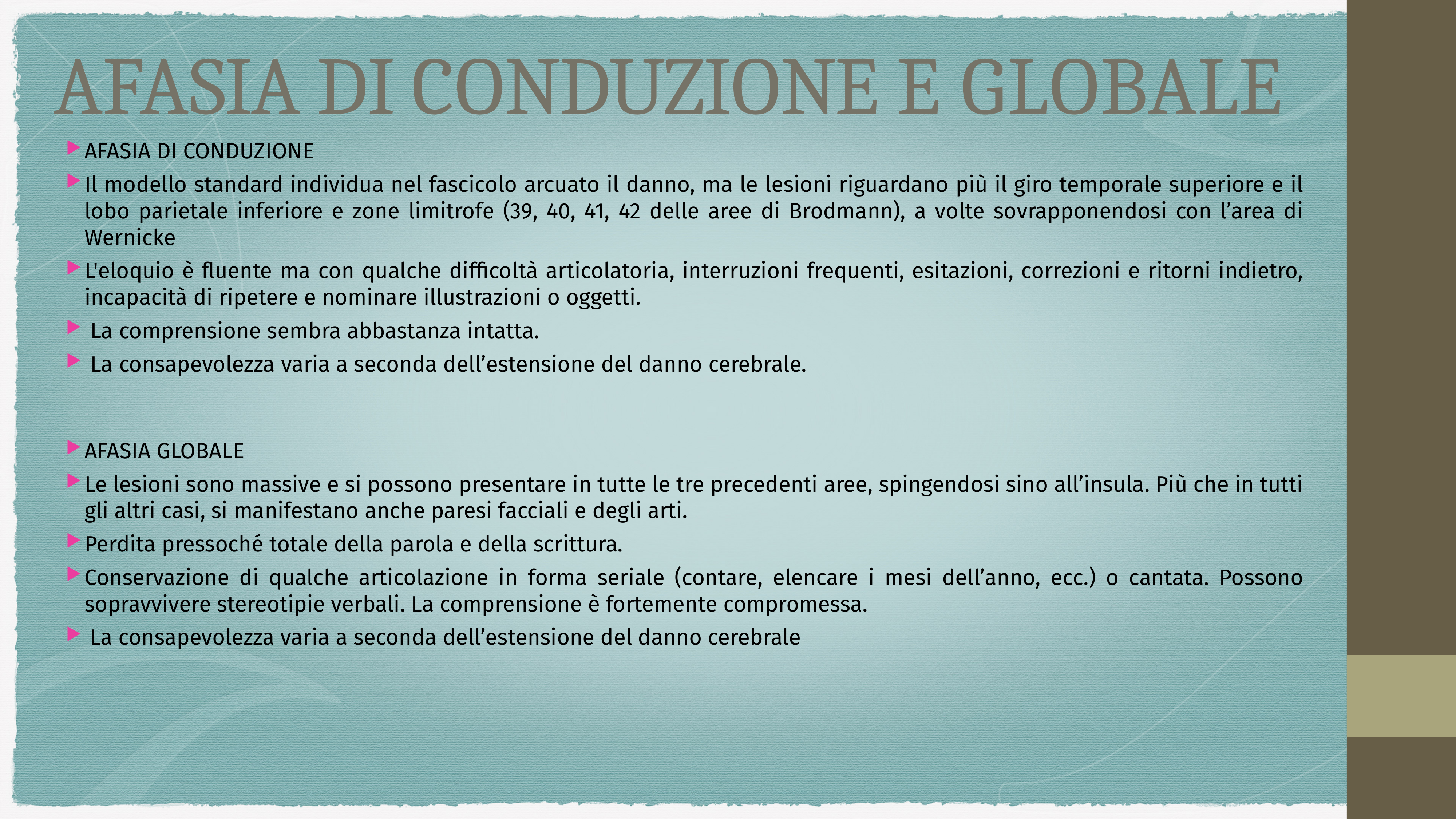

# AFASIA DI CONDUZIONE E GLOBALE
AFASIA DI CONDUZIONE
Il modello standard individua nel fascicolo arcuato il danno, ma le lesioni riguardano più il giro temporale superiore e il lobo parietale inferiore e zone limitrofe (39, 40, 41, 42 delle aree di Brodmann), a volte sovrapponendosi con l’area di Wernicke
L'eloquio è fluente ma con qualche difficoltà articolatoria, interruzioni frequenti, esitazioni, correzioni e ritorni indietro, incapacità di ripetere e nominare illustrazioni o oggetti.
 La comprensione sembra abbastanza intatta.
 La consapevolezza varia a seconda dell’estensione del danno cerebrale.

AFASIA GLOBALE
Le lesioni sono massive e si possono presentare in tutte le tre precedenti aree, spingendosi sino all’insula. Più che in tutti gli altri casi, si manifestano anche paresi facciali e degli arti.
Perdita pressoché totale della parola e della scrittura.
Conservazione di qualche articolazione in forma seriale (contare, elencare i mesi dell’anno, ecc.) o cantata. Possono sopravvivere stereotipie verbali. La comprensione è fortemente compromessa.
 La consapevolezza varia a seconda dell’estensione del danno cerebrale